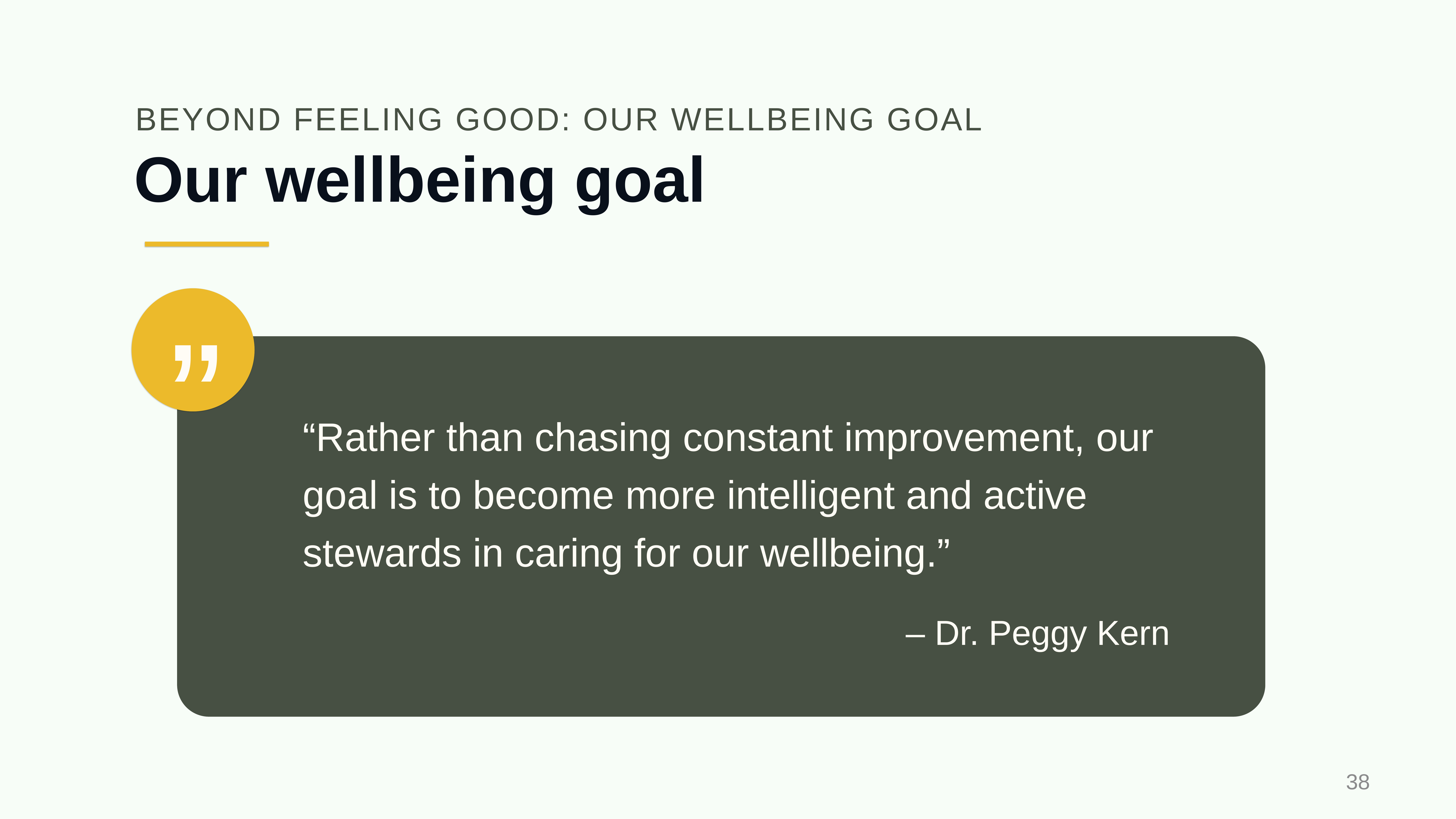

BEYOND FEELING GOOD: OUR WELLBEING GOAL
# Our wellbeing goal

”

“Rather than chasing constant improvement, our goal is to become more intelligent and active stewards in caring for our wellbeing.”
– Dr. Peggy Kern
38